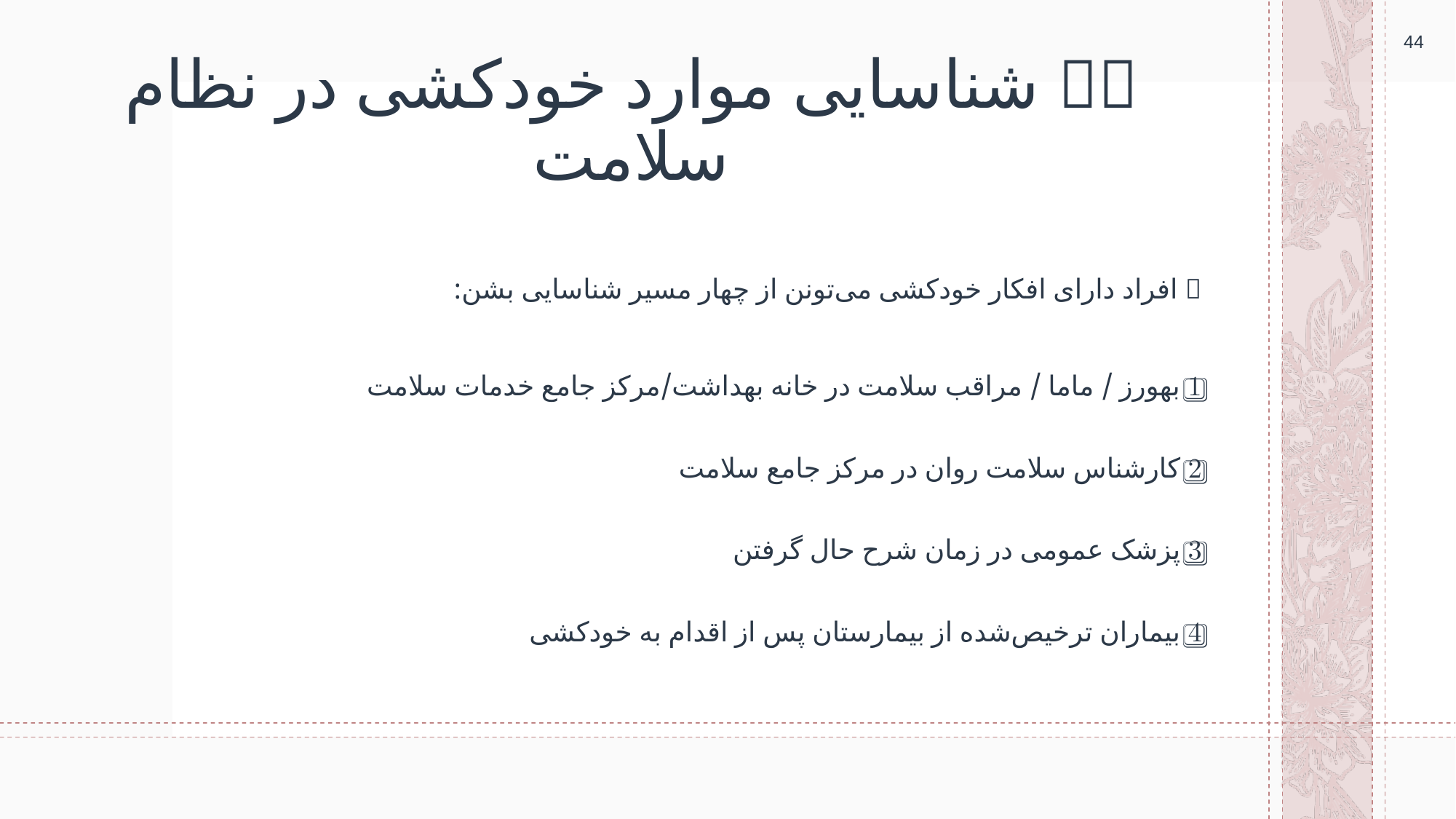

44
# 🔍🧠 شناسایی موارد خودکشی در نظام سلامت
🔹 افراد دارای افکار خودکشی می‌تونن از چهار مسیر شناسایی بشن:
1️⃣ بهورز / ماما / مراقب سلامت در خانه بهداشت/مرکز جامع خدمات سلامت
2️⃣ کارشناس سلامت روان در مرکز جامع سلامت
3️⃣ پزشک عمومی در زمان شرح حال گرفتن
4️⃣ بیماران ترخیص‌شده از بیمارستان پس از اقدام به خودکشی